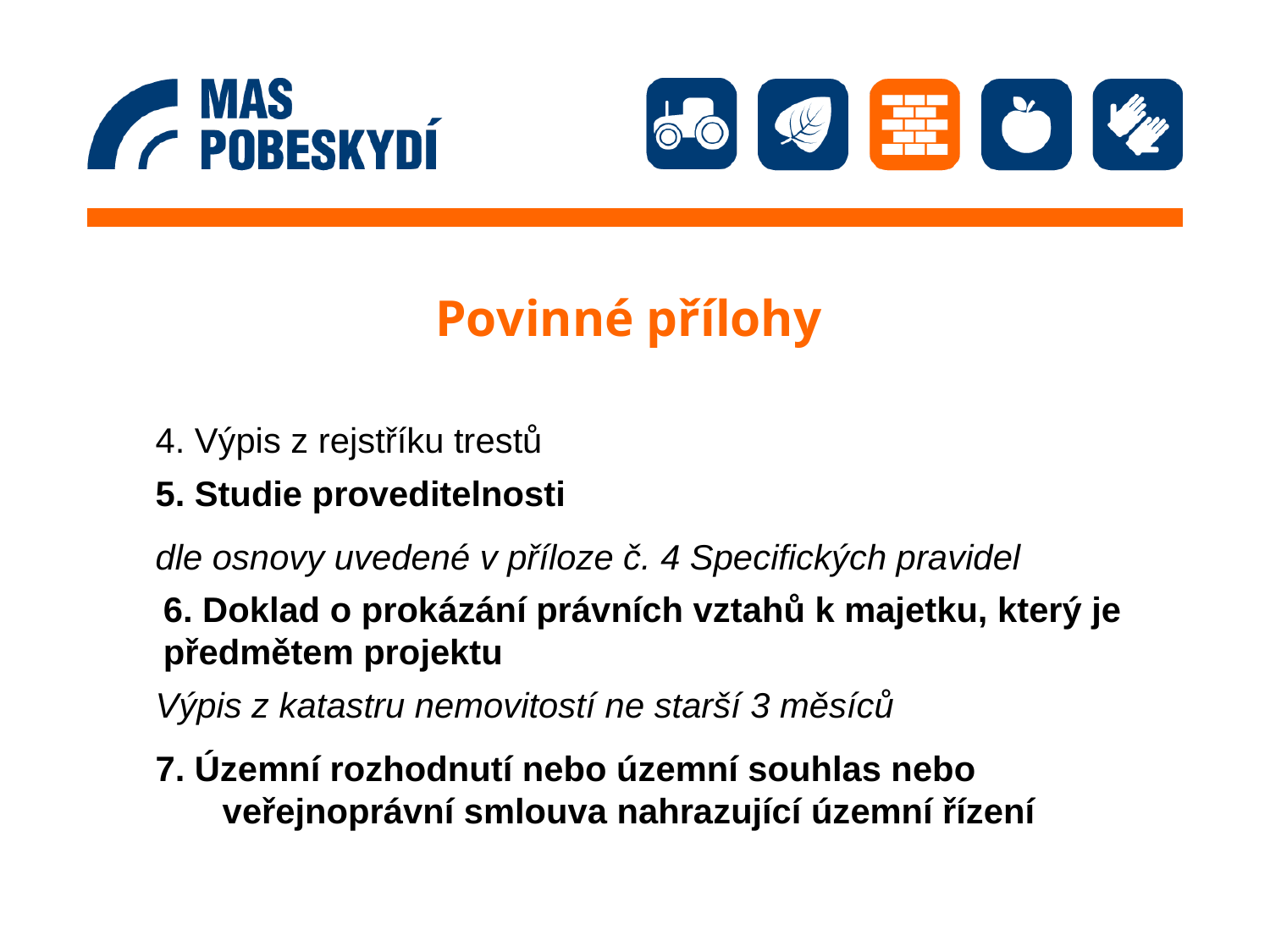

# Povinné přílohy
4. Výpis z rejstříku trestů
5. Studie proveditelnosti
dle osnovy uvedené v příloze č. 4 Specifických pravidel
	6. Doklad o prokázání právních vztahů k majetku, který je předmětem projektu
Výpis z katastru nemovitostí ne starší 3 měsíců
7. Územní rozhodnutí nebo územní souhlas nebo                      veřejnoprávní smlouva nahrazující územní řízení